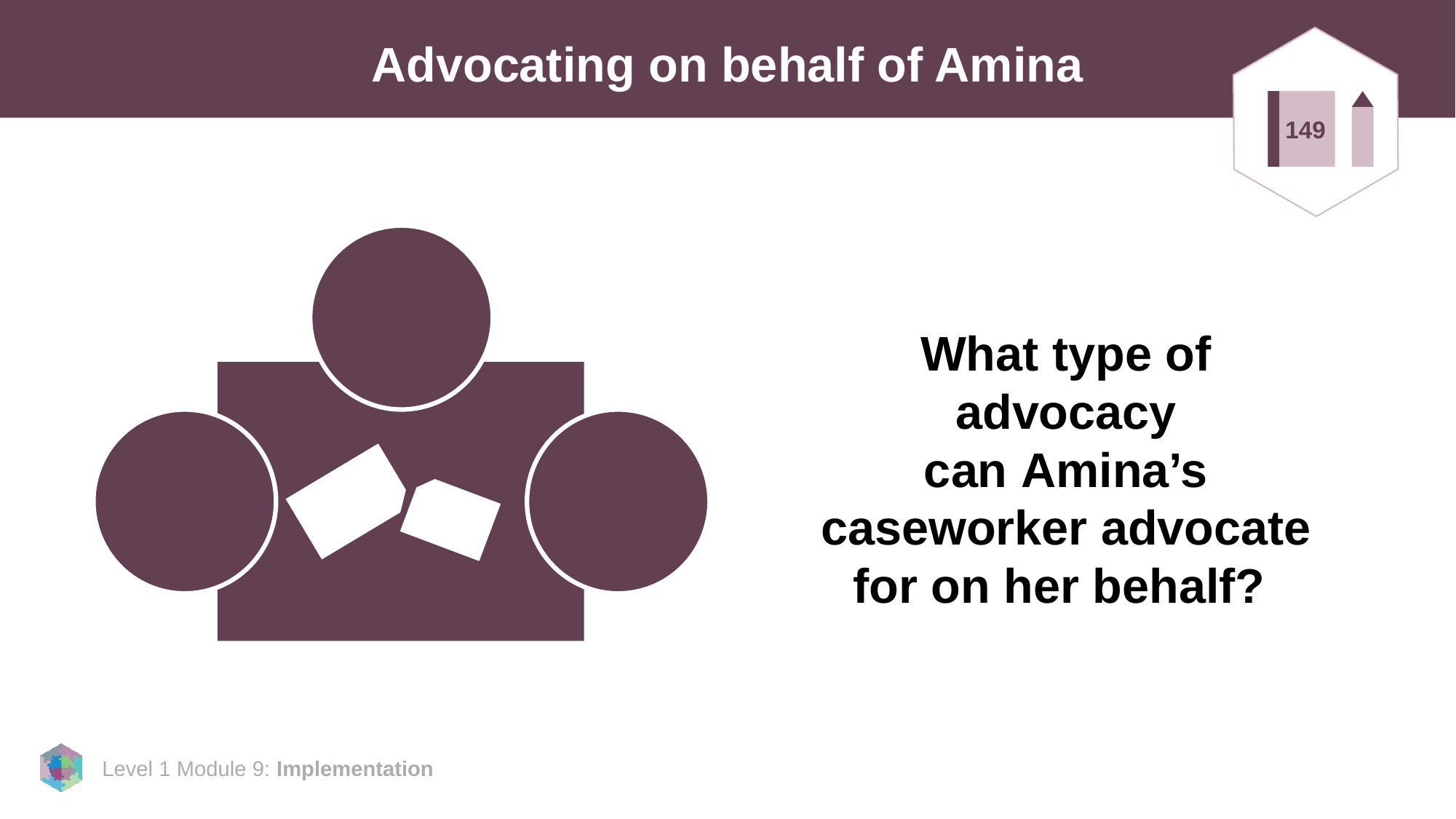

# Advocating on behalf of Amina

149

What type of advocacy can Amina’s caseworker advocate for on her behalf?